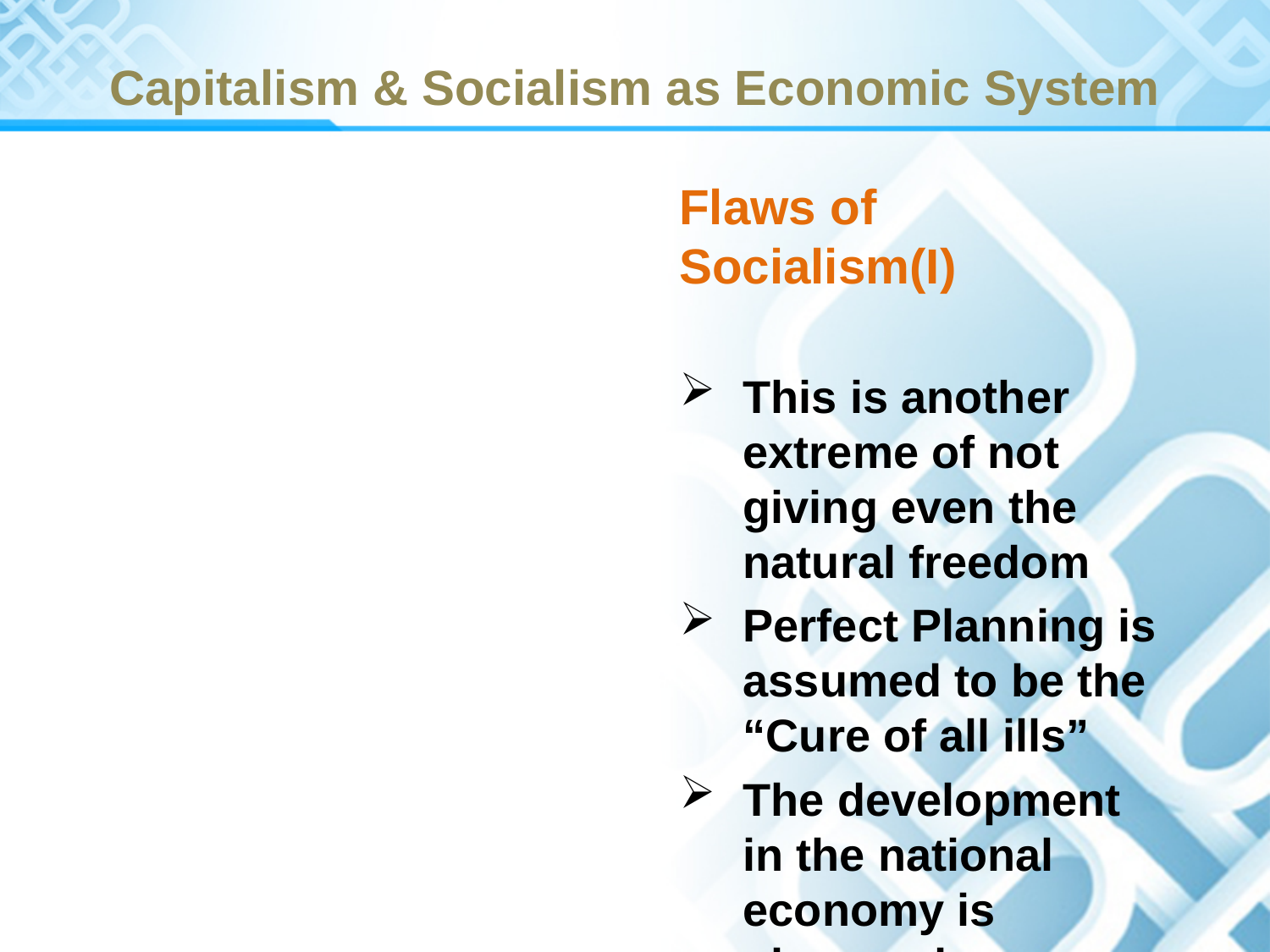

# Capitalism & Socialism as Economic System
Flaws of Socialism(I)

This is another extreme of not giving even the natural freedom
Perfect Planning is assumed to be the “Cure of all ills”
The development in the national economy is observed very slow